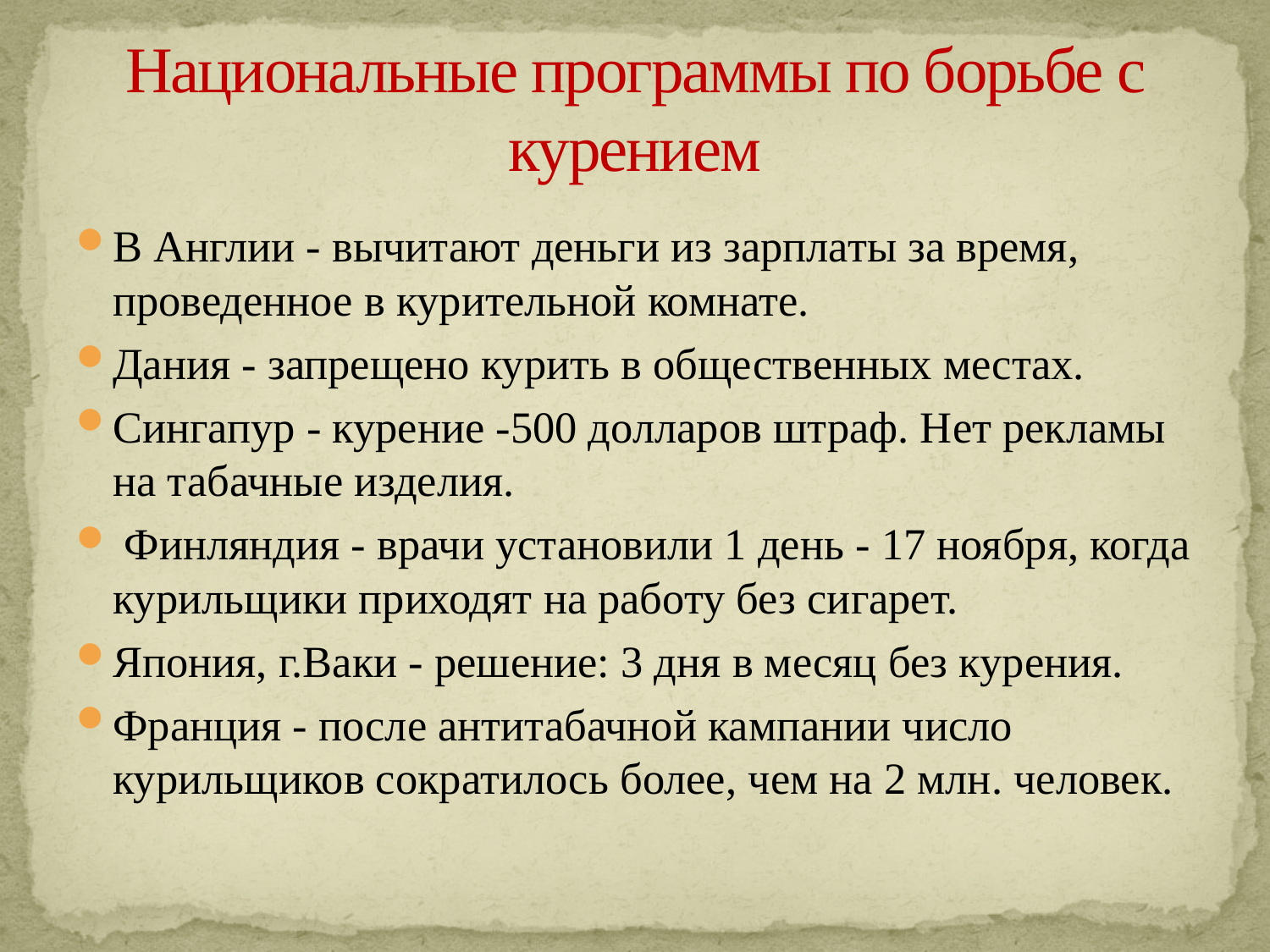

# Национальные программы по борьбе с курением
В Англии - вычитают деньги из зарплаты за время, проведенное в курительной комнате.
Дания - запрещено курить в общественных местах.
Сингапур - курение -500 долларов штраф. Нет рекламы на табачные изделия.
 Финляндия - врачи установили 1 день - 17 ноября, когда курильщики приходят на работу без сигарет.
Япония, г.Ваки - решение: 3 дня в месяц без курения.
Франция - после антитабачной кампании число курильщиков сократилось более, чем на 2 млн. человек.